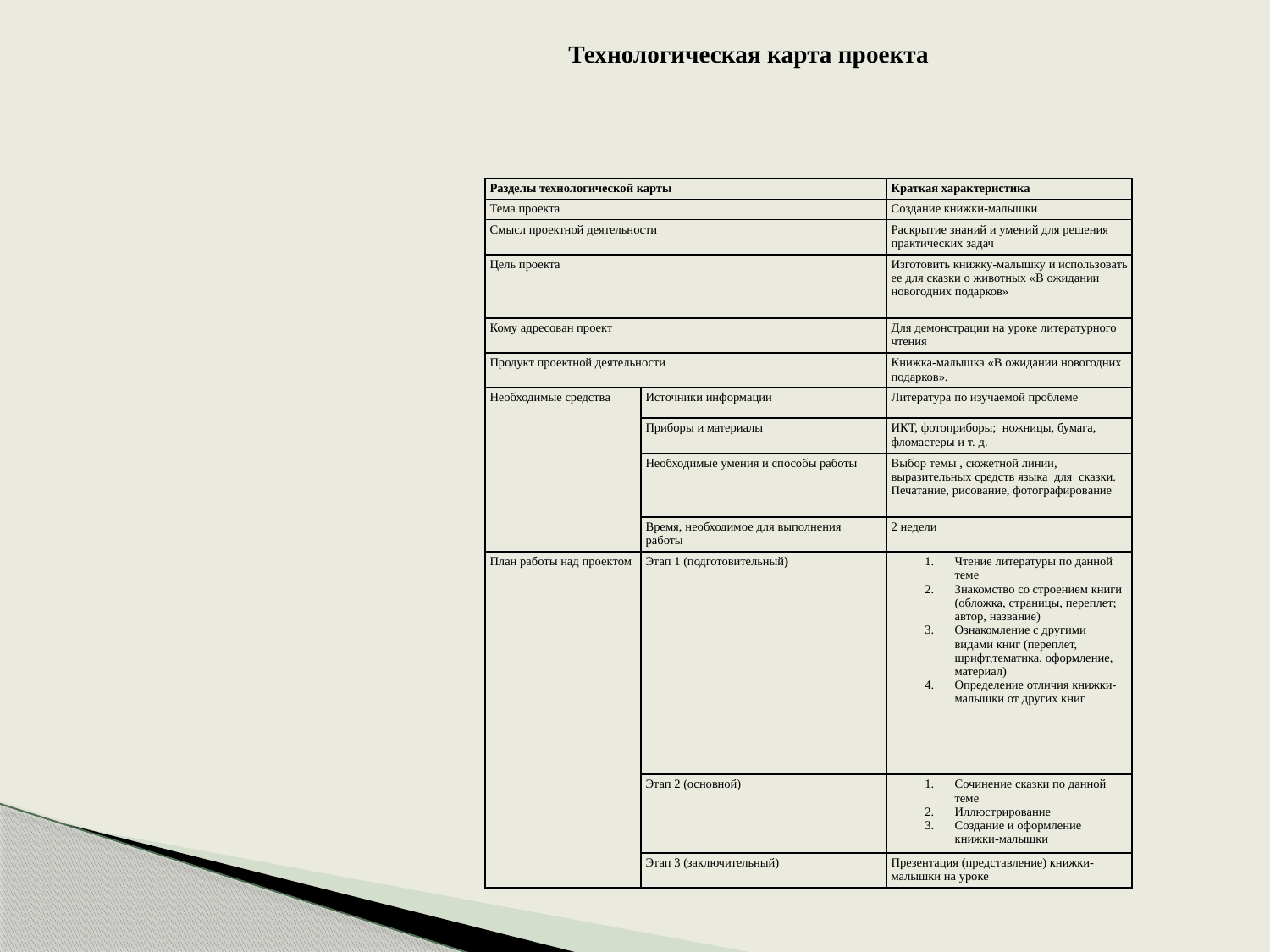

Технологическая карта проекта
| Разделы технологической карты |  | Краткая характеристика |
| --- | --- | --- |
| Тема проекта |  | Создание книжки-малышки |
| Смысл проектной деятельности |  | Раскрытие знаний и умений для решения практических задач |
| Цель проекта |  | Изготовить книжку-малышку и использовать ее для сказки о животных «В ожидании новогодних подарков» |
| Кому адресован проект |  | Для демонстрации на уроке литературного чтения |
| Продукт проектной деятельности |  | Книжка-малышка «В ожидании новогодних подарков». |
| Необходимые средства | Источники информации | Литература по изучаемой проблеме |
|  | Приборы и материалы | ИКТ, фотоприборы;  ножницы, бумага, фломастеры и т. д. |
|  | Необходимые умения и способы работы | Выбор темы , сюжетной линии, выразительных средств языка  для  сказки. Печатание, рисование, фотографирование |
|  | Время, необходимое для выполнения работы | 2 недели |
| План работы над проектом | Этап 1 (подготовительный) | Чтение литературы по данной теме Знакомство со строением книги (обложка, страницы, переплет; автор, название) Ознакомление с другими видами книг (переплет, шрифт,тематика, оформление, материал) Определение отличия книжки-малышки от других книг |
|  | Этап 2 (основной) | Сочинение сказки по данной теме Иллюстрирование Создание и оформление книжки-малышки |
|  | Этап 3 (заключительный) | Презентация (представление) книжки-малышки на уроке |